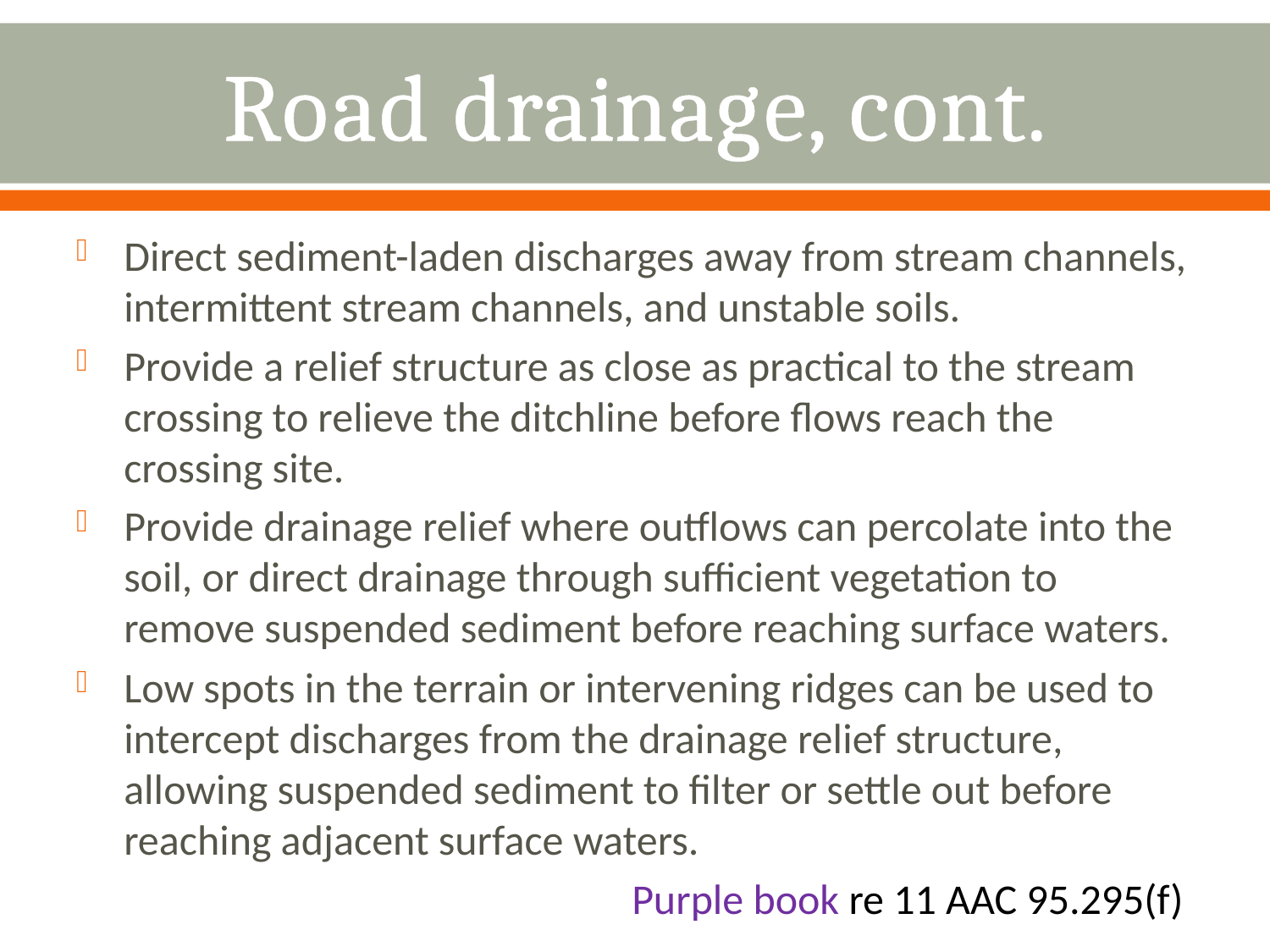

# Road drainage, cont.
Direct sediment-laden discharges away from stream channels, intermittent stream channels, and unstable soils.
Provide a relief structure as close as practical to the stream crossing to relieve the ditchline before flows reach the crossing site.
Provide drainage relief where outflows can percolate into the soil, or direct drainage through sufficient vegetation to remove suspended sediment before reaching surface waters.
Low spots in the terrain or intervening ridges can be used to intercept discharges from the drainage relief structure, allowing suspended sediment to filter or settle out before reaching adjacent surface waters.
				     Purple book re 11 AAC 95.295(f)